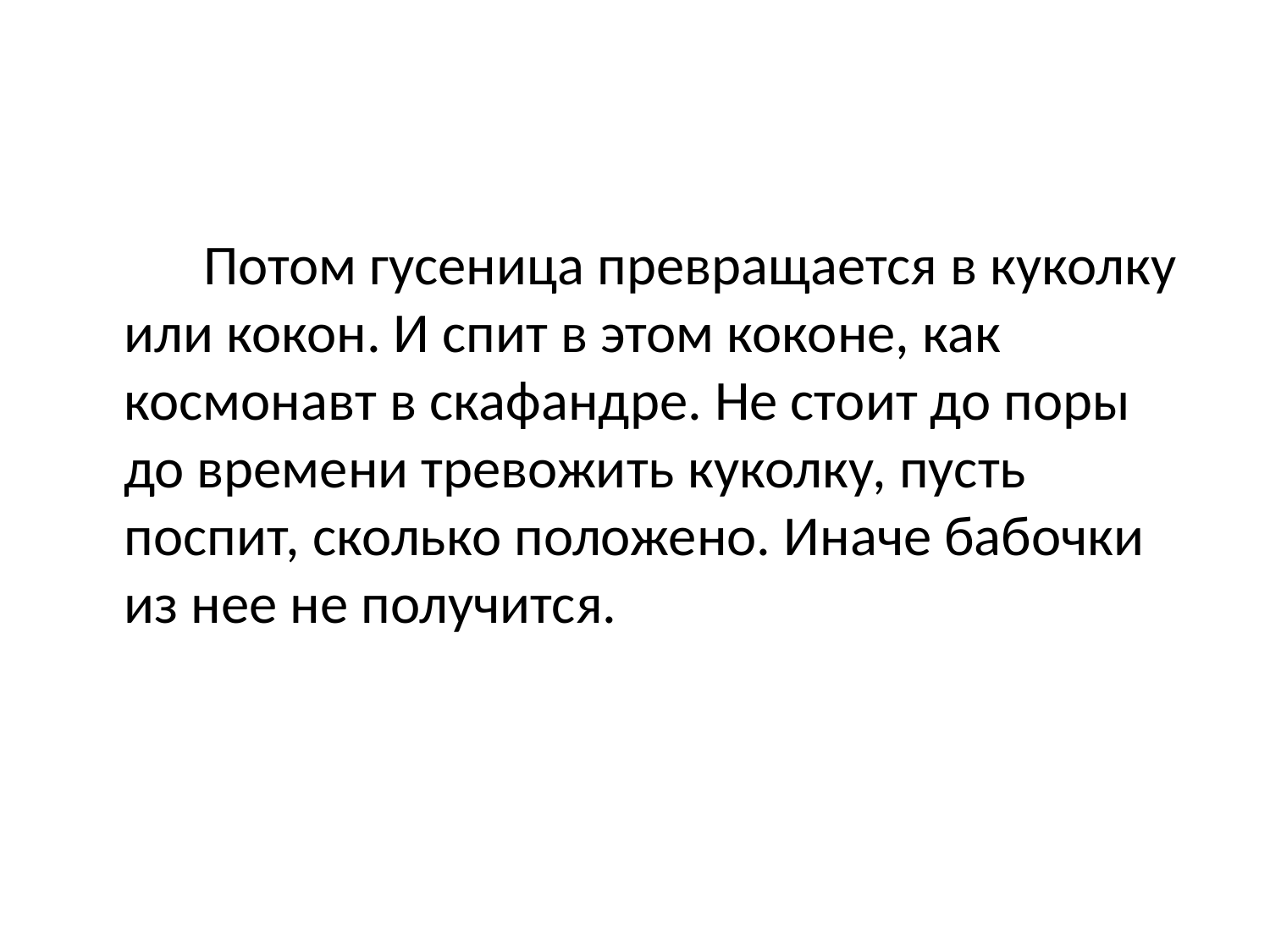

#
          Потом гусеница превращается в куколку или кокон. И спит в этом коконе, как космонавт в скафандре. Не стоит до поры до времени тревожить куколку, пусть поспит, сколько положено. Иначе бабочки из нее не получится.